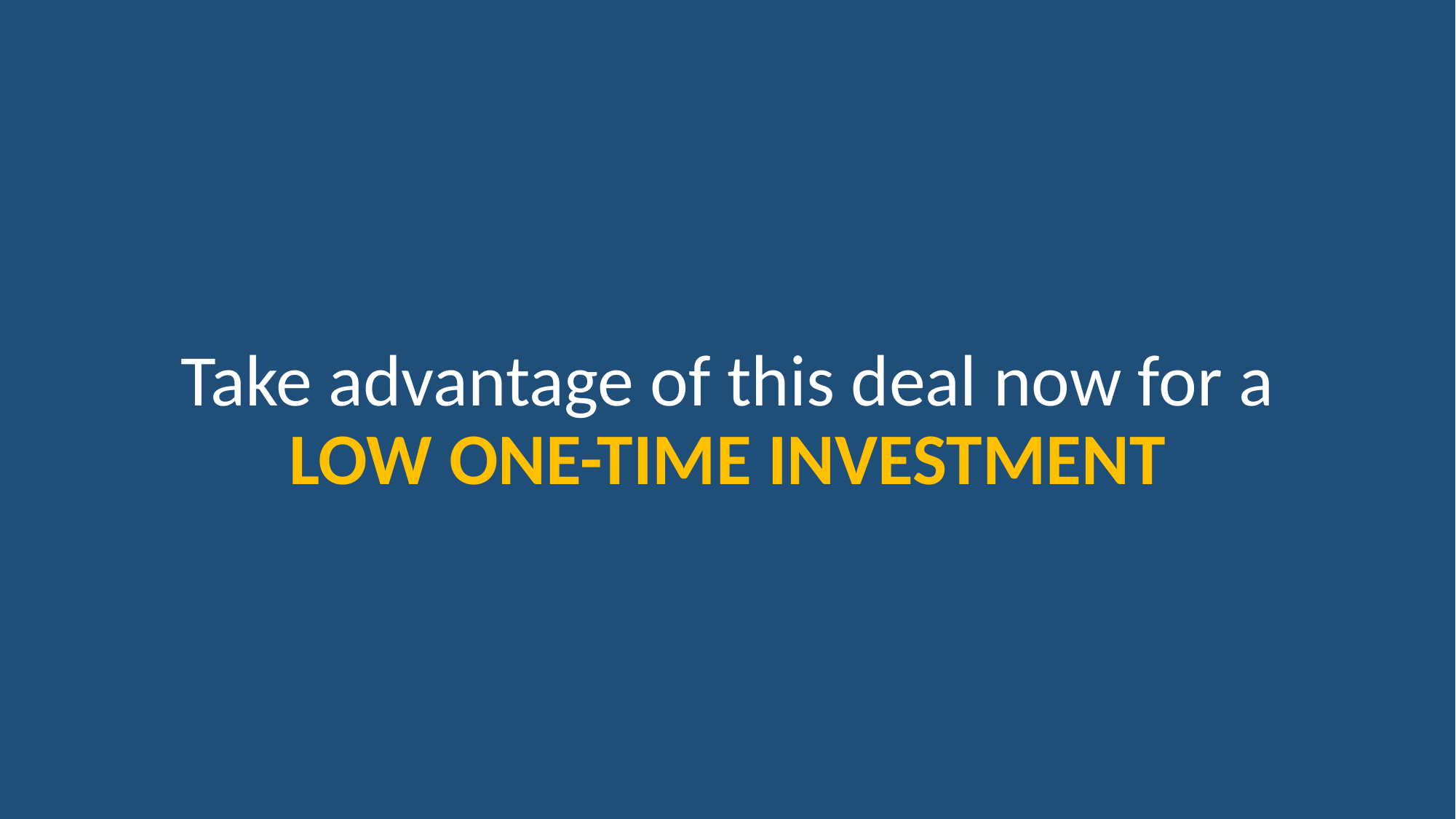

Take advantage of this deal now for a LOW ONE-TIME INVESTMENT